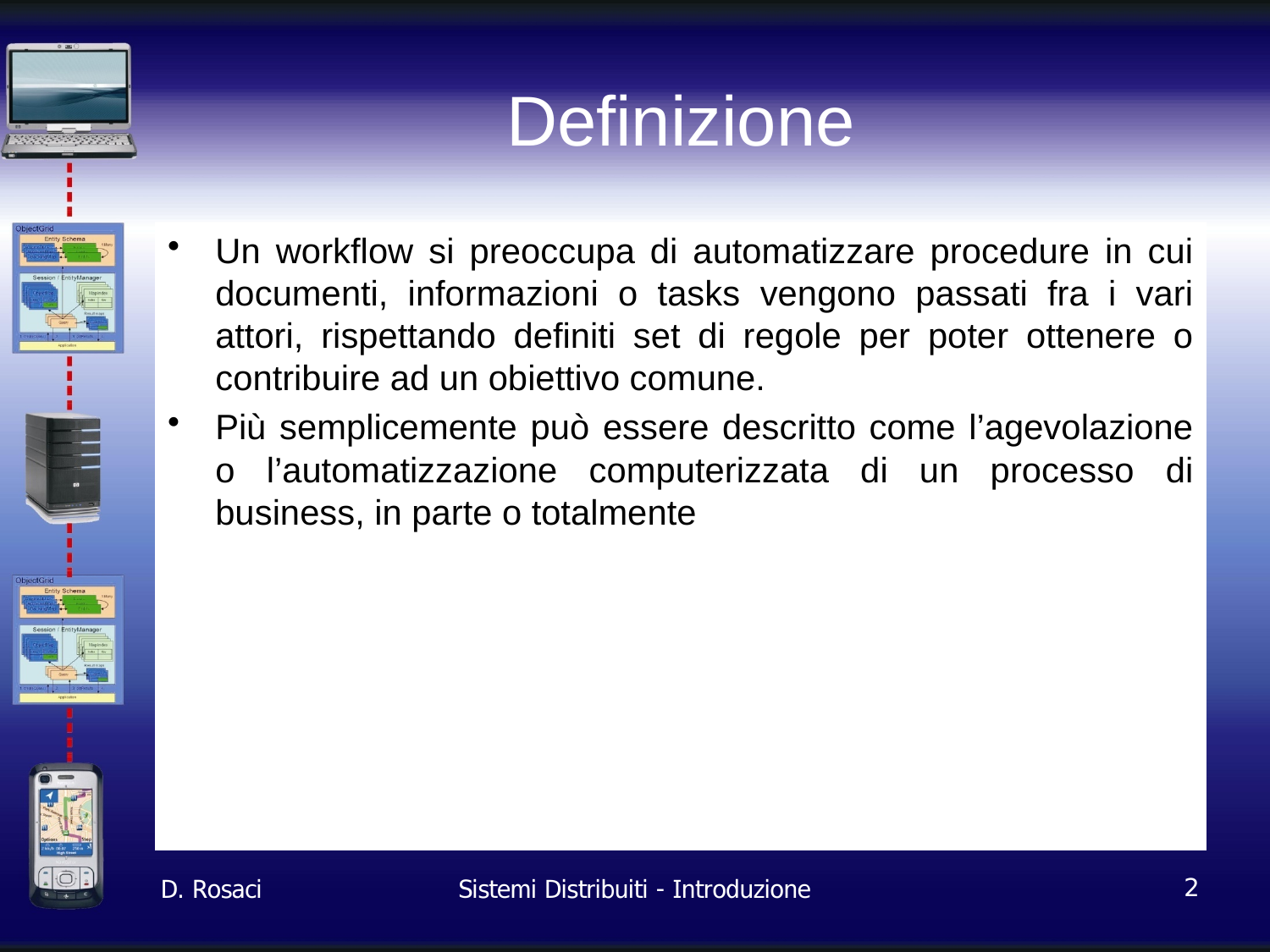

# Definizione
Un workflow si preoccupa di automatizzare procedure in cui documenti, informazioni o tasks vengono passati fra i vari attori, rispettando definiti set di regole per poter ottenere o contribuire ad un obiettivo comune.
Più semplicemente può essere descritto come l’agevolazione o l’automatizzazione computerizzata di un processo di business, in parte o totalmente

D. Rosaci
Sistemi Distribuiti - Introduzione